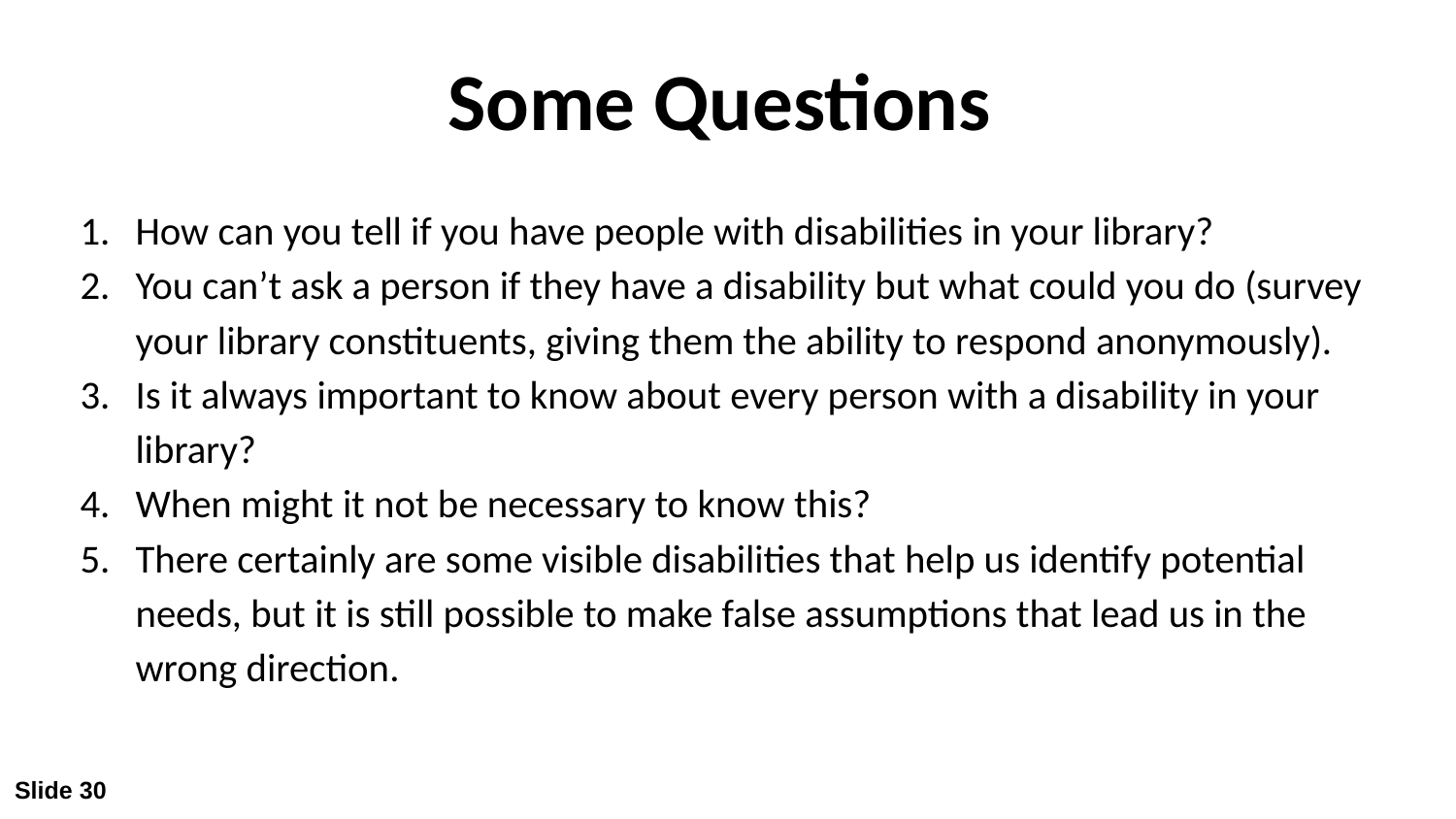

# Some Questions
How can you tell if you have people with disabilities in your library?
You can’t ask a person if they have a disability but what could you do (survey your library constituents, giving them the ability to respond anonymously).
Is it always important to know about every person with a disability in your library?
When might it not be necessary to know this?
There certainly are some visible disabilities that help us identify potential needs, but it is still possible to make false assumptions that lead us in the wrong direction.
Slide 30